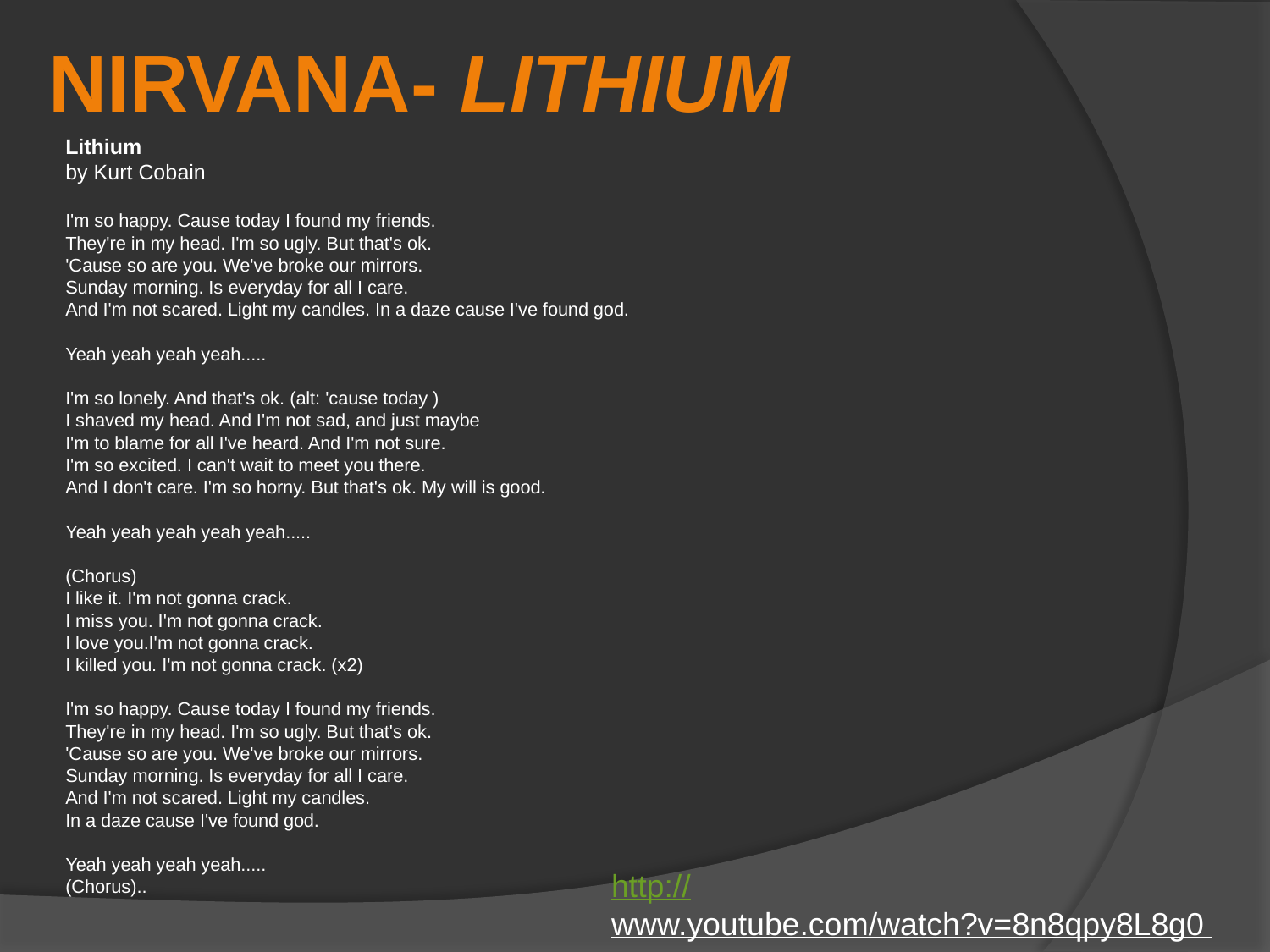

# Nirvana- Lithium
Lithium
by Kurt Cobain

I'm so happy. Cause today I found my friends.
They're in my head. I'm so ugly. But that's ok.
'Cause so are you. We've broke our mirrors.
Sunday morning. Is everyday for all I care.
And I'm not scared. Light my candles. In a daze cause I've found god.
Yeah yeah yeah yeah.....
I'm so lonely. And that's ok. (alt: 'cause today )
I shaved my head. And I'm not sad, and just maybe
I'm to blame for all I've heard. And I'm not sure.
I'm so excited. I can't wait to meet you there.
And I don't care. I'm so horny. But that's ok. My will is good.
Yeah yeah yeah yeah yeah.....
(Chorus)
I like it. I'm not gonna crack.
I miss you. I'm not gonna crack.
I love you.I'm not gonna crack.
I killed you. I'm not gonna crack. (x2)
I'm so happy. Cause today I found my friends.
They're in my head. I'm so ugly. But that's ok.
'Cause so are you. We've broke our mirrors.
Sunday morning. Is everyday for all I care.
And I'm not scared. Light my candles.
In a daze cause I've found god.
Yeah yeah yeah yeah.....
(Chorus)..

http://www.youtube.com/watch?v=8n8qpy8L8g0